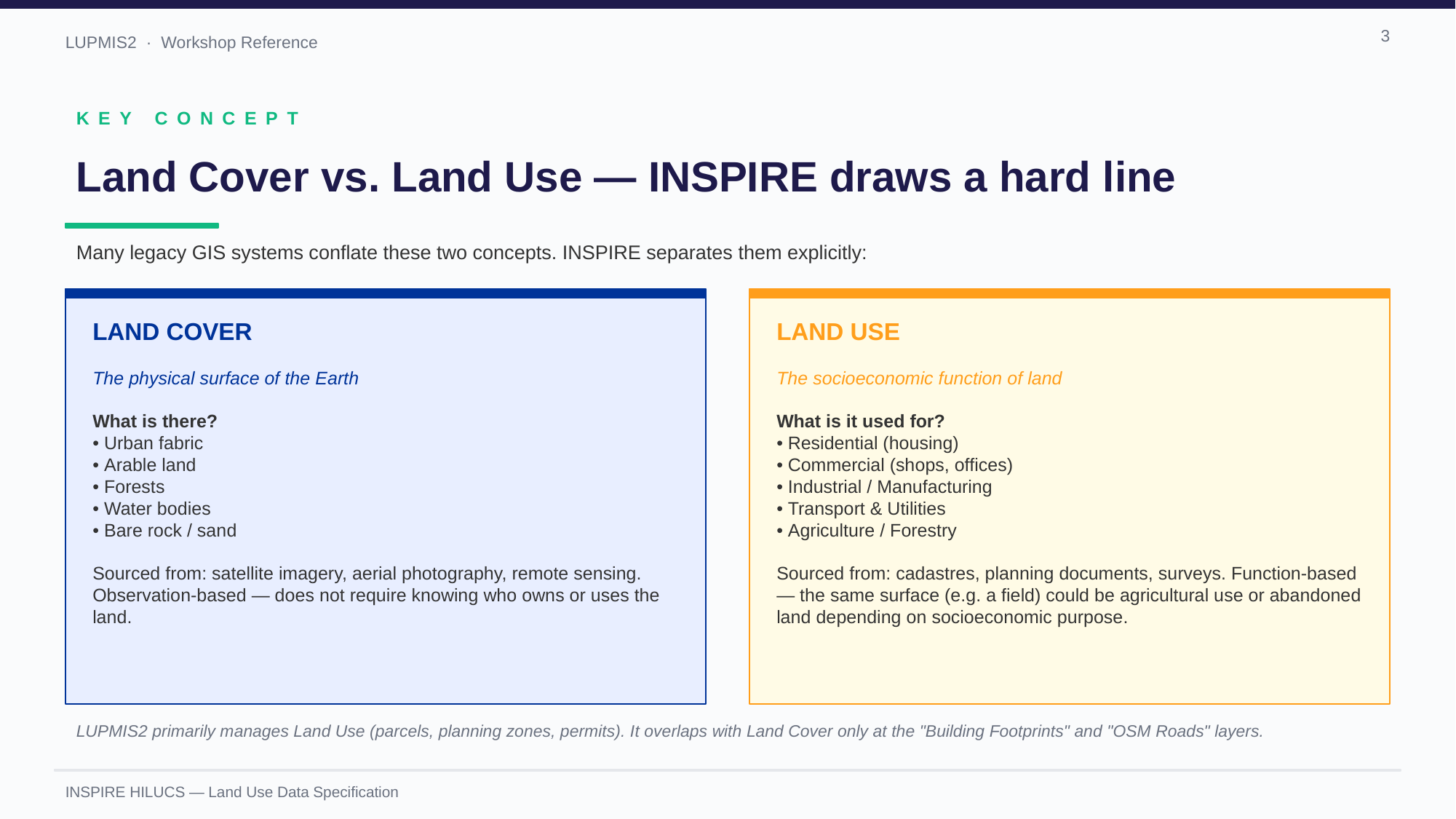

3
KEY CONCEPT
Land Cover vs. Land Use — INSPIRE draws a hard line

Many legacy GIS systems conflate these two concepts. INSPIRE separates them explicitly:

LAND COVER
LAND USE
The physical surface of the Earth
The socioeconomic function of land
What is there?
• Urban fabric
• Arable land
• Forests
• Water bodies
• Bare rock / sand

Sourced from: satellite imagery, aerial photography, remote sensing. Observation-based — does not require knowing who owns or uses the land.
What is it used for?
• Residential (housing)
• Commercial (shops, offices)
• Industrial / Manufacturing
• Transport & Utilities
• Agriculture / Forestry

Sourced from: cadastres, planning documents, surveys. Function-based — the same surface (e.g. a field) could be agricultural use or abandoned land depending on socioeconomic purpose.
LUPMIS2 primarily manages Land Use (parcels, planning zones, permits). It overlaps with Land Cover only at the "Building Footprints" and "OSM Roads" layers.